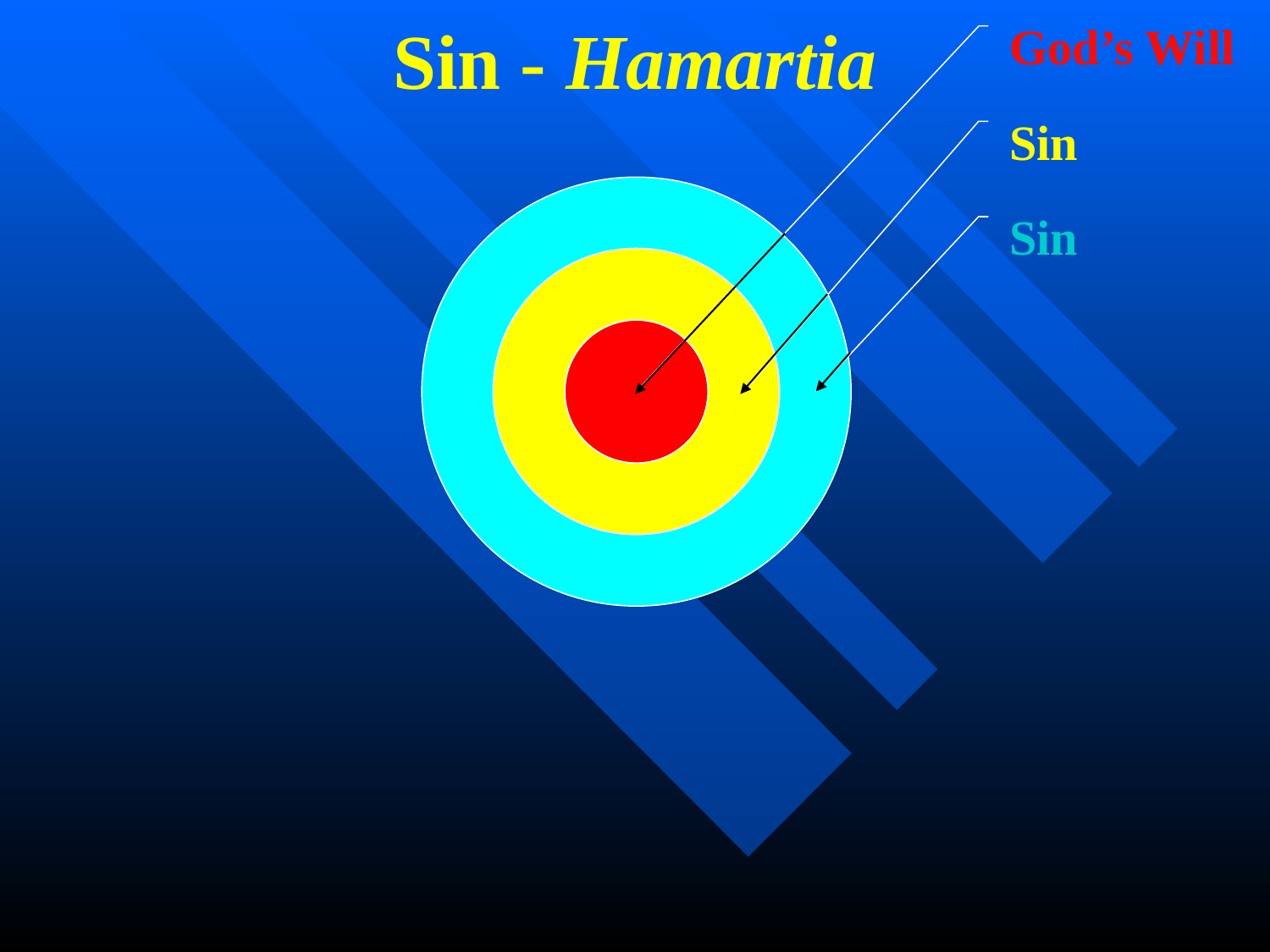

# Sin - Hamartia
God’s Will
Sin

Sin